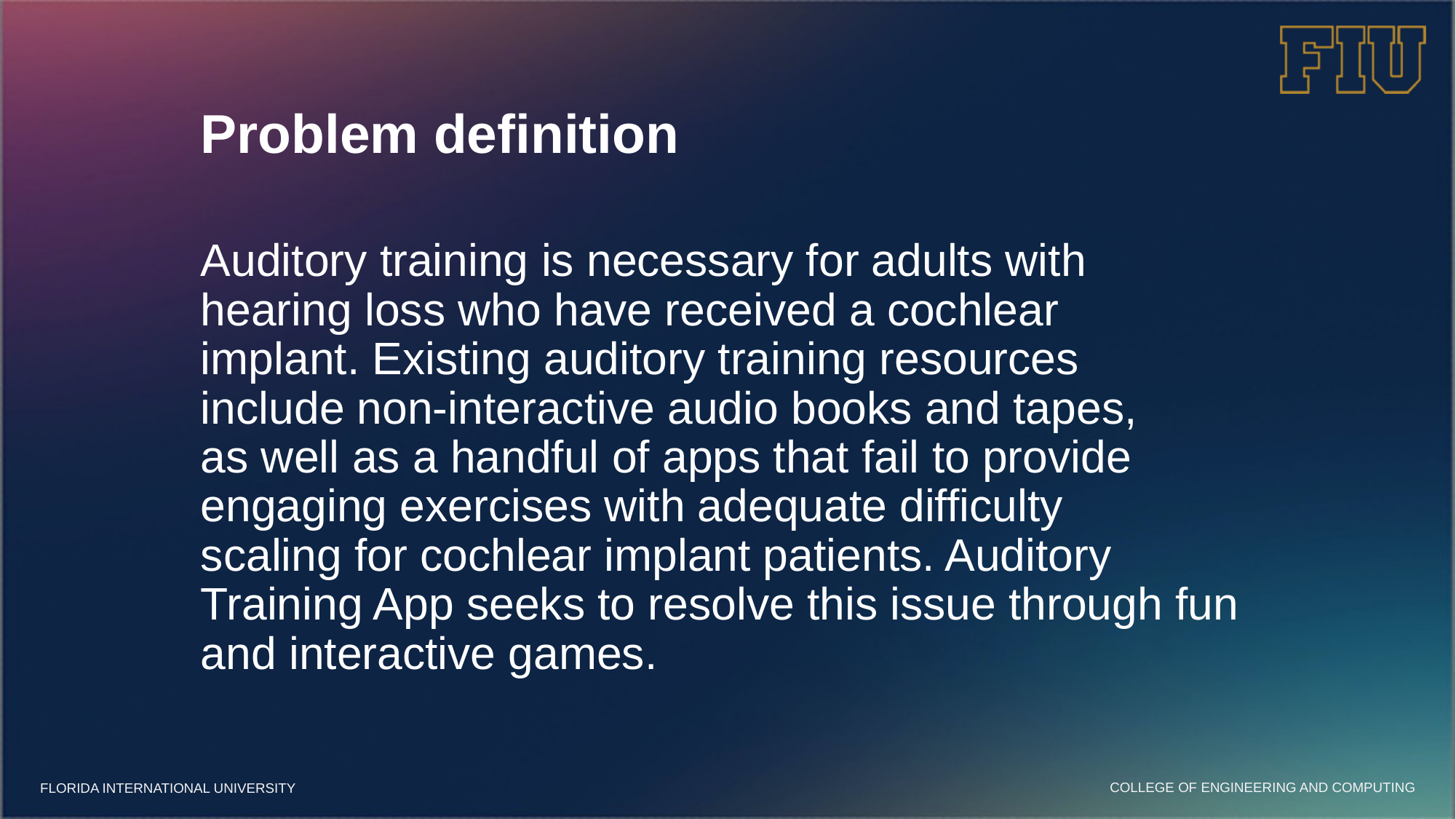

# Problem definition
Auditory training is necessary for adults with
hearing loss who have received a cochlear
implant. Existing auditory training resources
include non-interactive audio books and tapes,
as well as a handful of apps that fail to provide
engaging exercises with adequate difficulty
scaling for cochlear implant patients. Auditory Training App seeks to resolve this issue through fun and interactive games.